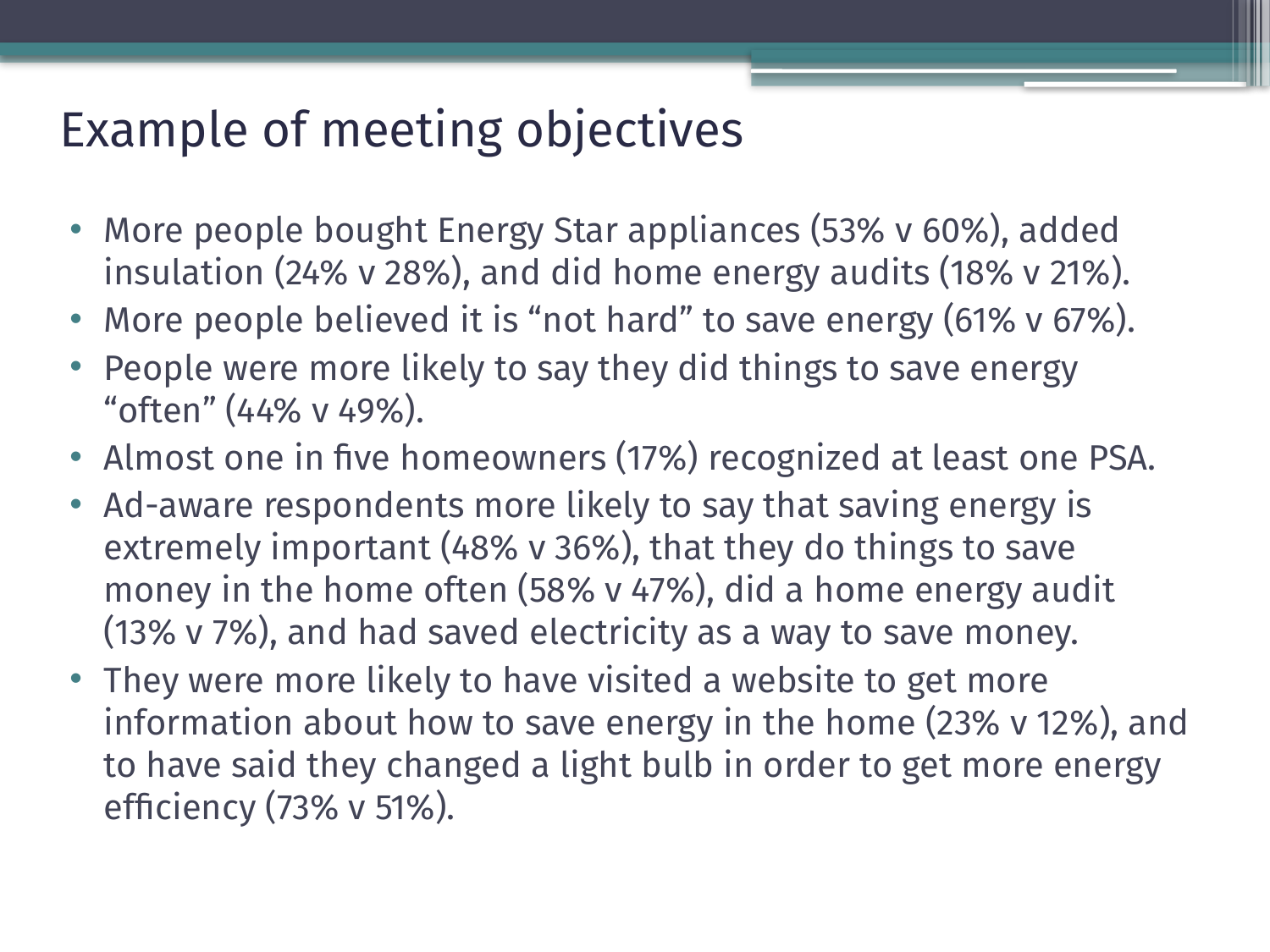

# Example of meeting objectives
More people bought Energy Star appliances (53% v 60%), added insulation (24% v 28%), and did home energy audits (18% v 21%).
More people believed it is “not hard” to save energy (61% v 67%).
People were more likely to say they did things to save energy “often” (44% v 49%).
Almost one in five homeowners (17%) recognized at least one PSA.
Ad-aware respondents more likely to say that saving energy is extremely important (48% v 36%), that they do things to save money in the home often (58% v 47%), did a home energy audit (13% v 7%), and had saved electricity as a way to save money.
They were more likely to have visited a website to get more information about how to save energy in the home (23% v 12%), and to have said they changed a light bulb in order to get more energy efficiency (73% v 51%).